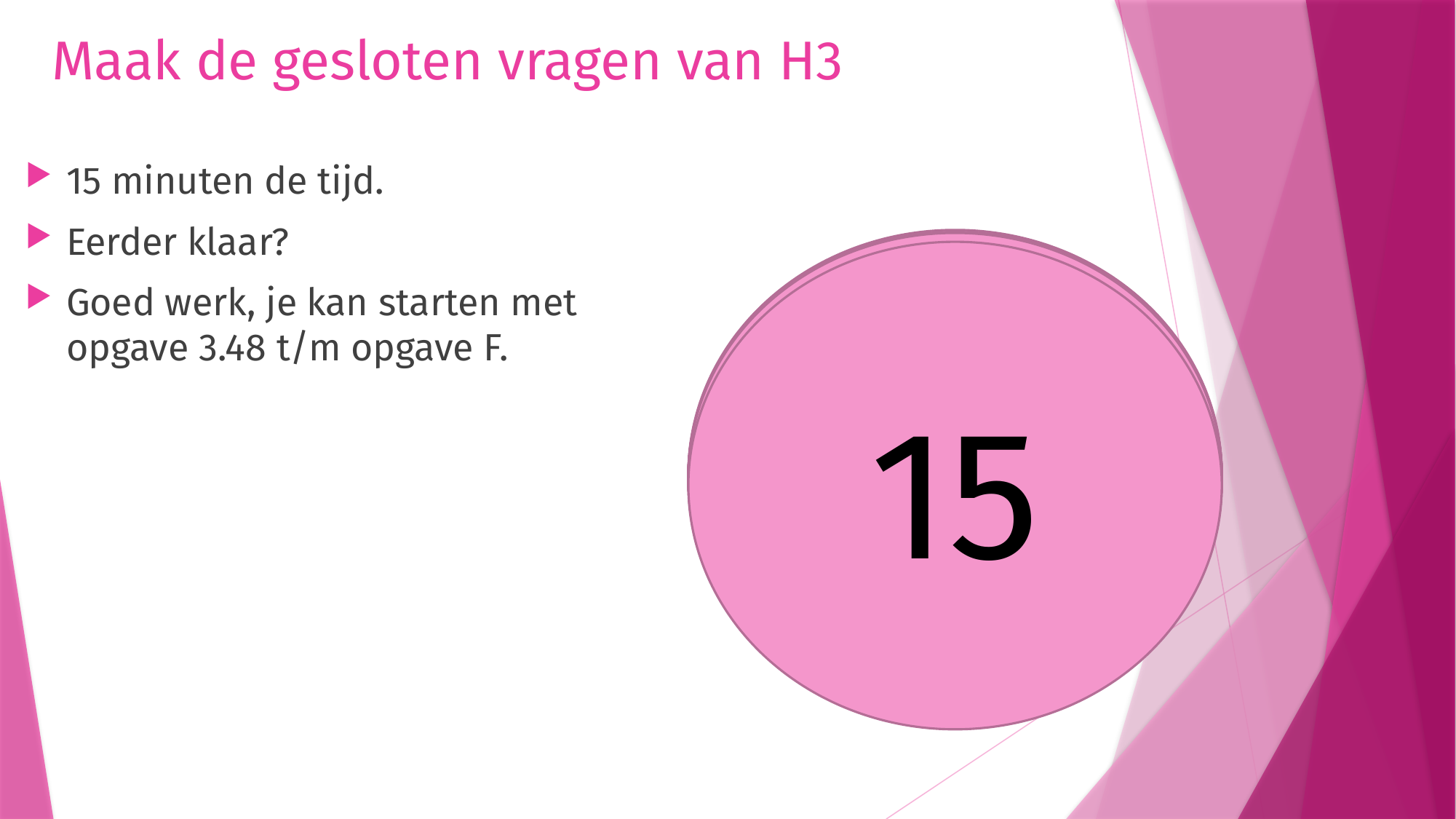

# Maak de gesloten vragen van H3
15 minuten de tijd.
Eerder klaar?
Goed werk, je kan starten met opgave 3.48 t/m opgave F.

10
11
9
8
14
5
6
7
4
3
1
2
13
12
15